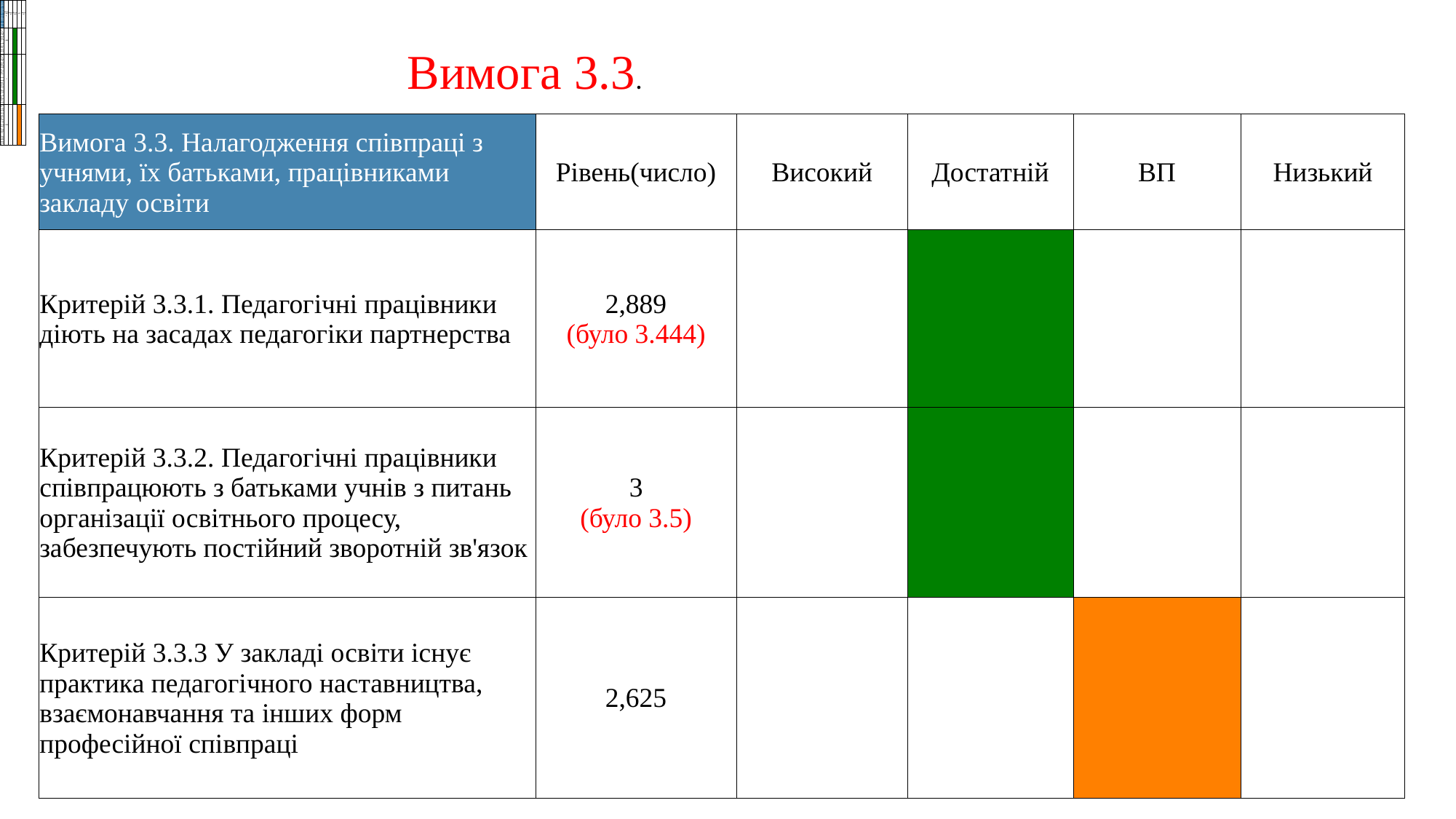

#
| Вимога 3.3. Налагодження співпраці з учнями, їх батьками, працівниками закладу освіти | Рівень(число) | Високий | Достатній | ВП | Низький |
| --- | --- | --- | --- | --- | --- |
| Критерій 3.3.1. Педагогічні працівники діють на засадах педагогіки партнерства | 2,889 |  |  |  |  |
| Критерій 3.3.2. Педагогічні працівники співпрацюють з батьками учнів з питань організації освітнього процесу, забезпечують постійний зворотній зв'язок | 3 |  |  |  |  |
| Критерій 3.3.3 У закладі освіти існує практика педагогічного наставництва, взаємонавчання та інших форм професійної співпраці | 2,625 |  |  |  |  |
Вимога 3.3.
| Вимога 3.3. Налагодження співпраці з учнями, їх батьками, працівниками закладу освіти | Рівень(число) | Високий | Достатній | ВП | Низький |
| --- | --- | --- | --- | --- | --- |
| Критерій 3.3.1. Педагогічні працівники діють на засадах педагогіки партнерства | 2,889 (було 3.444) |  |  |  |  |
| Критерій 3.3.2. Педагогічні працівники співпрацюють з батьками учнів з питань організації освітнього процесу, забезпечують постійний зворотній зв'язок | 3 (було 3.5) |  |  |  |  |
| Критерій 3.3.3 У закладі освіти існує практика педагогічного наставництва, взаємонавчання та інших форм професійної співпраці | 2,625 |  |  |  |  |